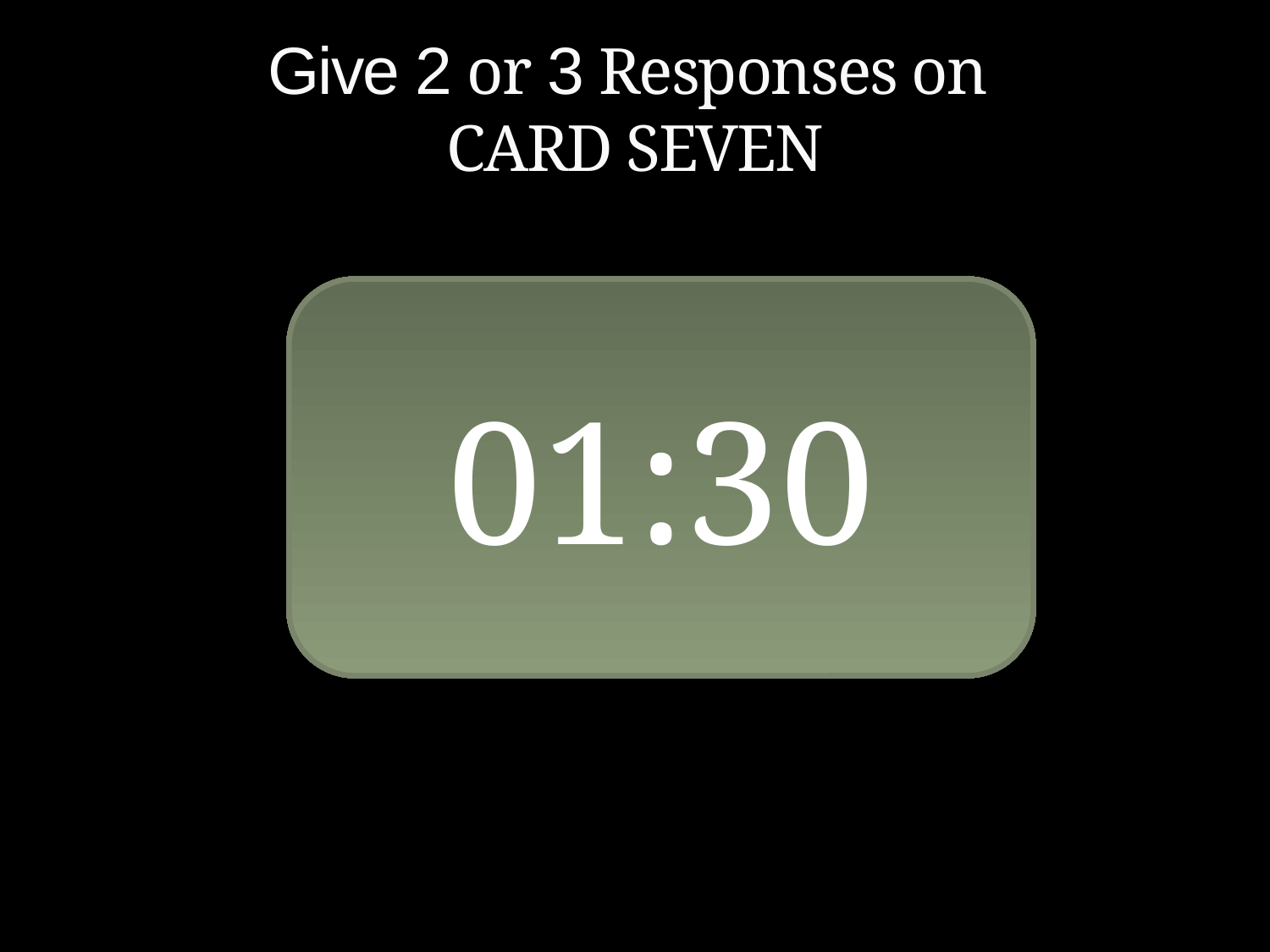

# Give 2 or 3 Responses on CARD SEVEN
00:01
00:02
00:03
00:04
00:05
00:06
00:07
00:08
00:09
00:10
00:11
00:12
00:13
00:14
00:15
00:16
00:17
00:18
00:19
00:20
00:21
00:22
00:23
00:24
00:25
00:26
00:27
00:28
00:29
00:30
00:31
00:32
00:33
00:34
00:35
00:36
00:37
00:38
00:39
00:40
00:41
00:42
00:43
00:44
00:45
00:46
00:47
00:48
00:49
00:50
00:51
00:52
00:53
00:54
00:55
00:56
00:57
00:58
00:59
01:00
01:01
01:02
01:03
01:04
01:05
01:06
01:07
01:08
01:09
01:10
01:11
01:12
01:13
01:14
01:15
01:16
01:17
01:18
01:19
01:20
01:21
01:22
01:23
01:24
01:25
01:26
01:27
01:28
01:29
01:30